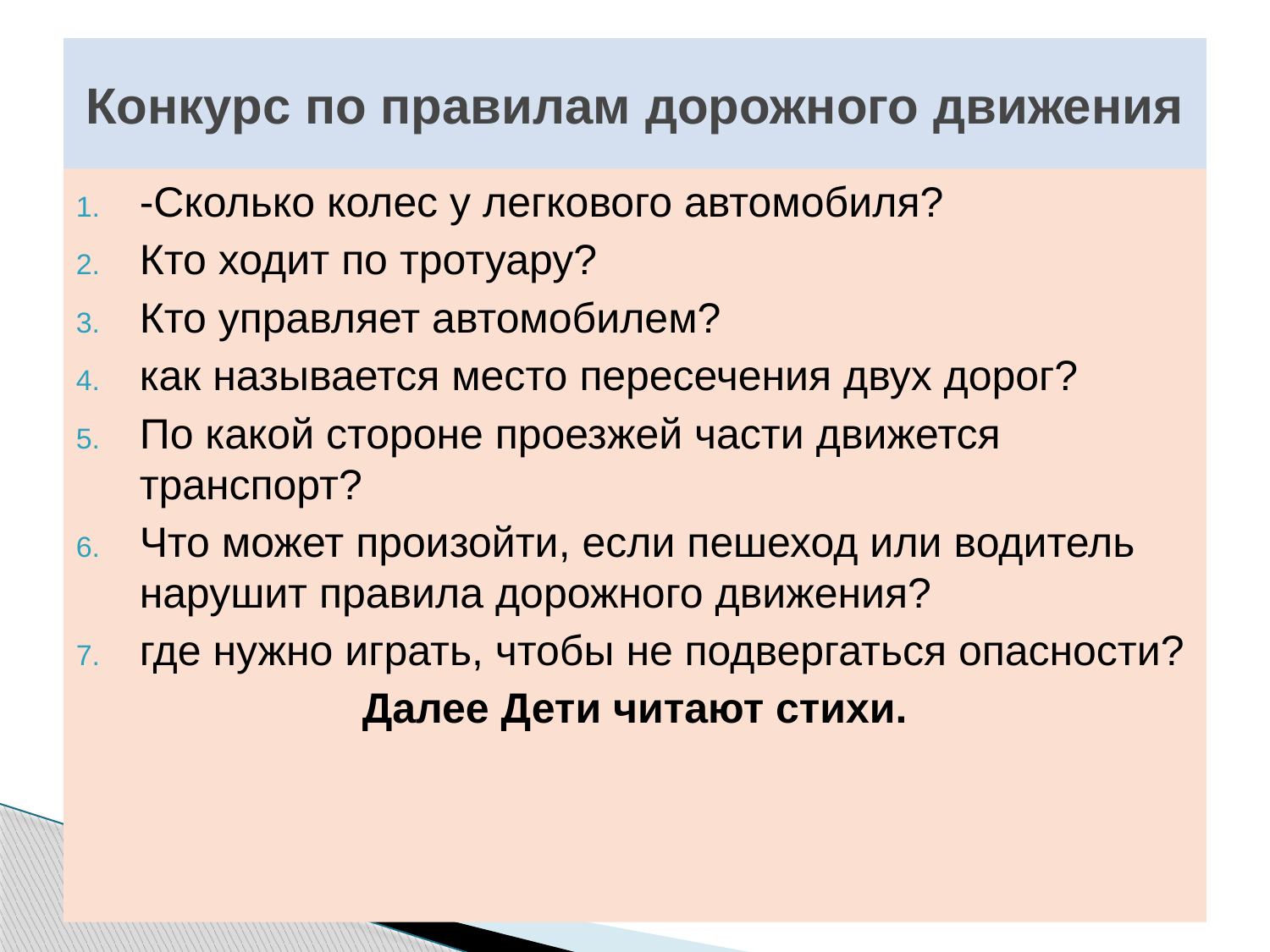

# Конкурс по правилам дорожного движения
-Сколько колес у легкового автомобиля?
Кто ходит по тротуару?
Кто управляет автомобилем?
как называется место пересечения двух дорог?
По какой стороне проезжей части движется транспорт?
Что может произойти, если пешеход или водитель нарушит правила дорожного движения?
где нужно играть, чтобы не подвергаться опасности?
Далее Дети читают стихи.